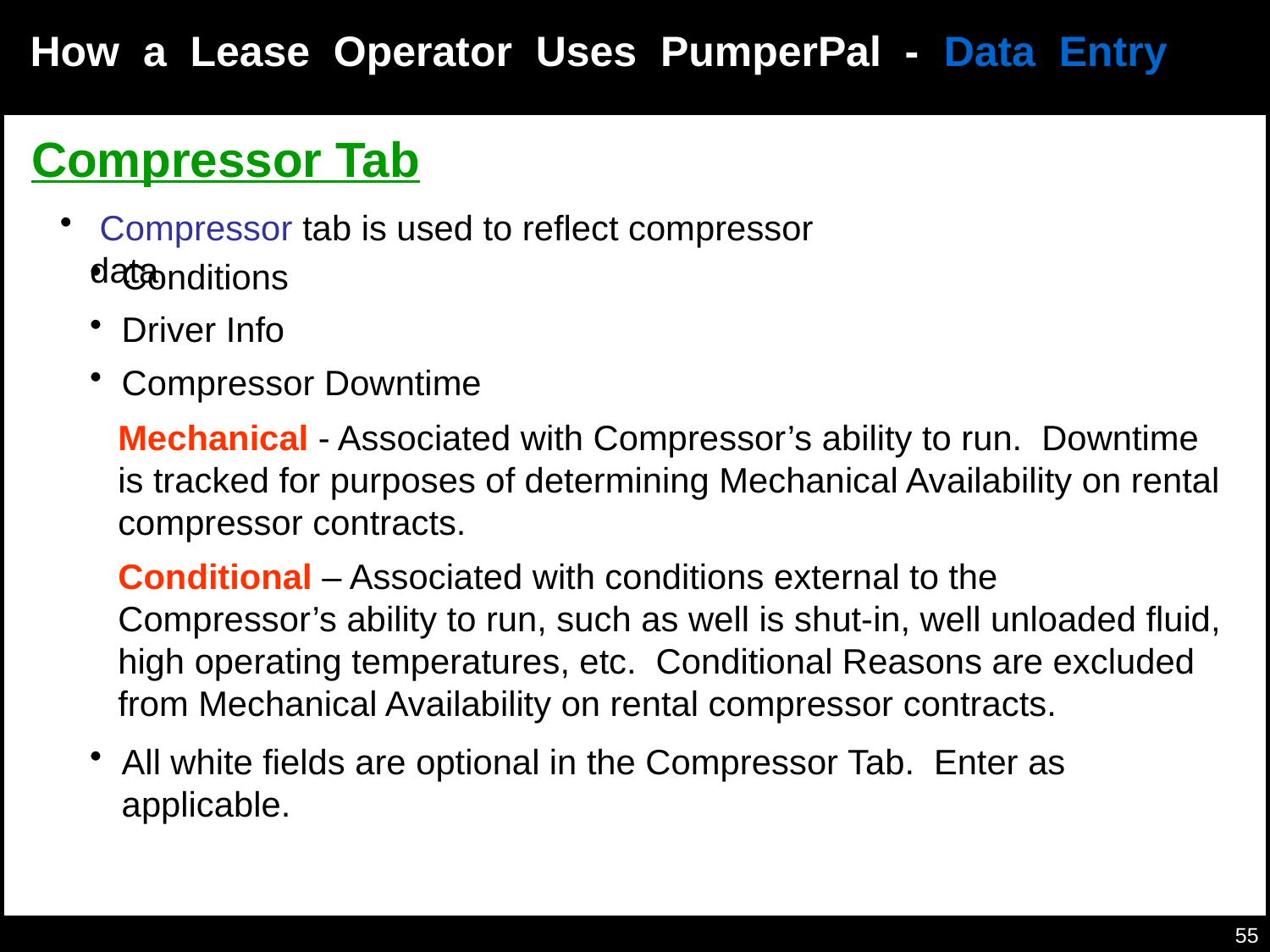

Compressor
How  a  Lease  Operator  Uses  PumperPal  -  Data  Entry
Compressor Tab
 Compressor tab is used to reflect compressor data.
Conditions
Driver Info
Compressor Downtime
Mechanical - Associated with Compressor’s ability to run.  Downtime is tracked for purposes of determining Mechanical Availability on rental compressor contracts.
Conditional – Associated with conditions external to the Compressor’s ability to run, such as well is shut-in, well unloaded fluid, high operating temperatures, etc.  Conditional Reasons are excluded from Mechanical Availability on rental compressor contracts.
All white fields are optional in the Compressor Tab.  Enter as applicable.